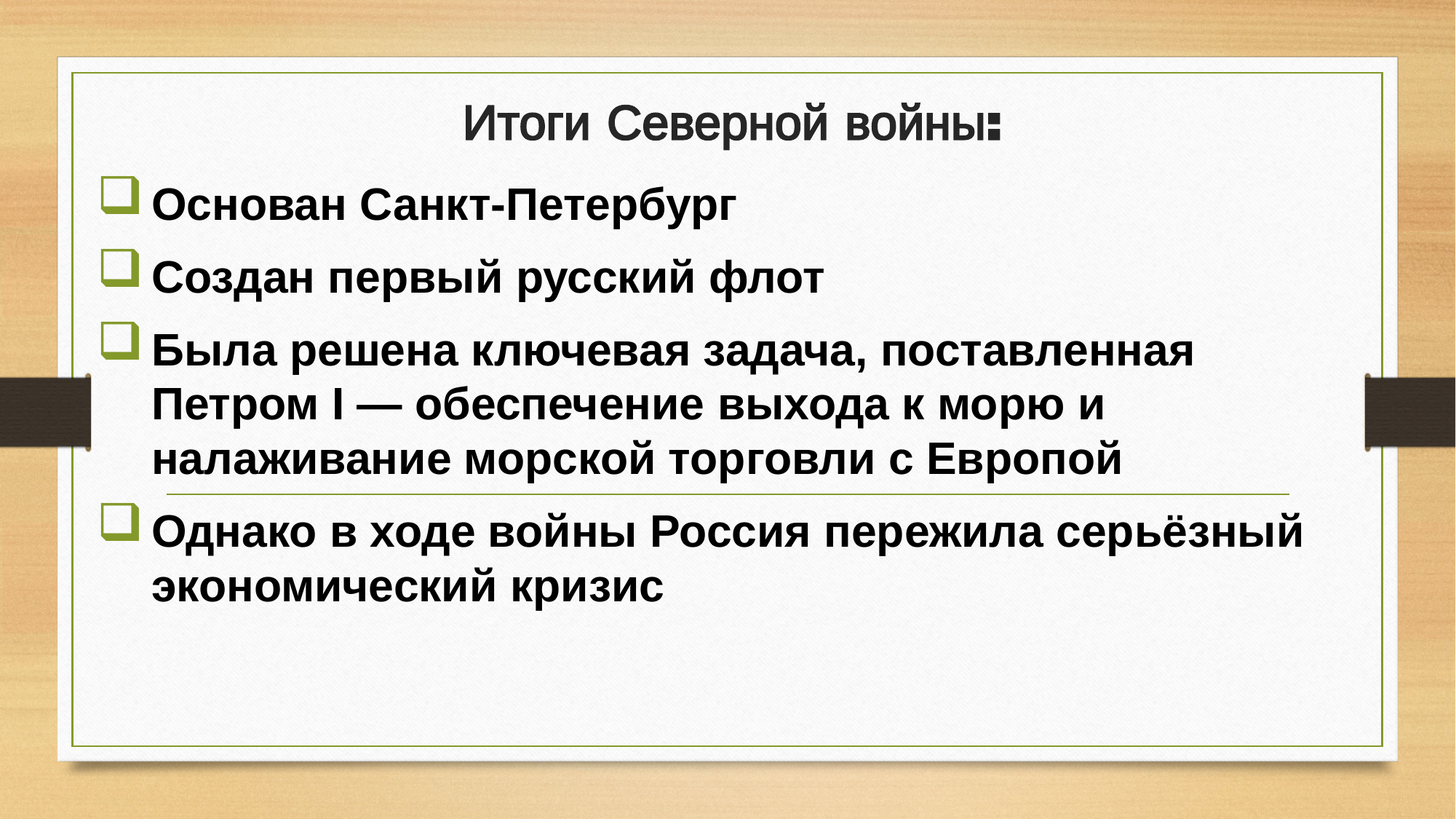

# Итоги Северной войны:
Основан Санкт-Петербург
Создан первый русский флот
Была решена ключевая задача, поставленная Петром I — обеспечение выхода к морю и налаживание морской торговли с Европой
Однако в ходе войны Россия пережила серьёзный экономический кризис